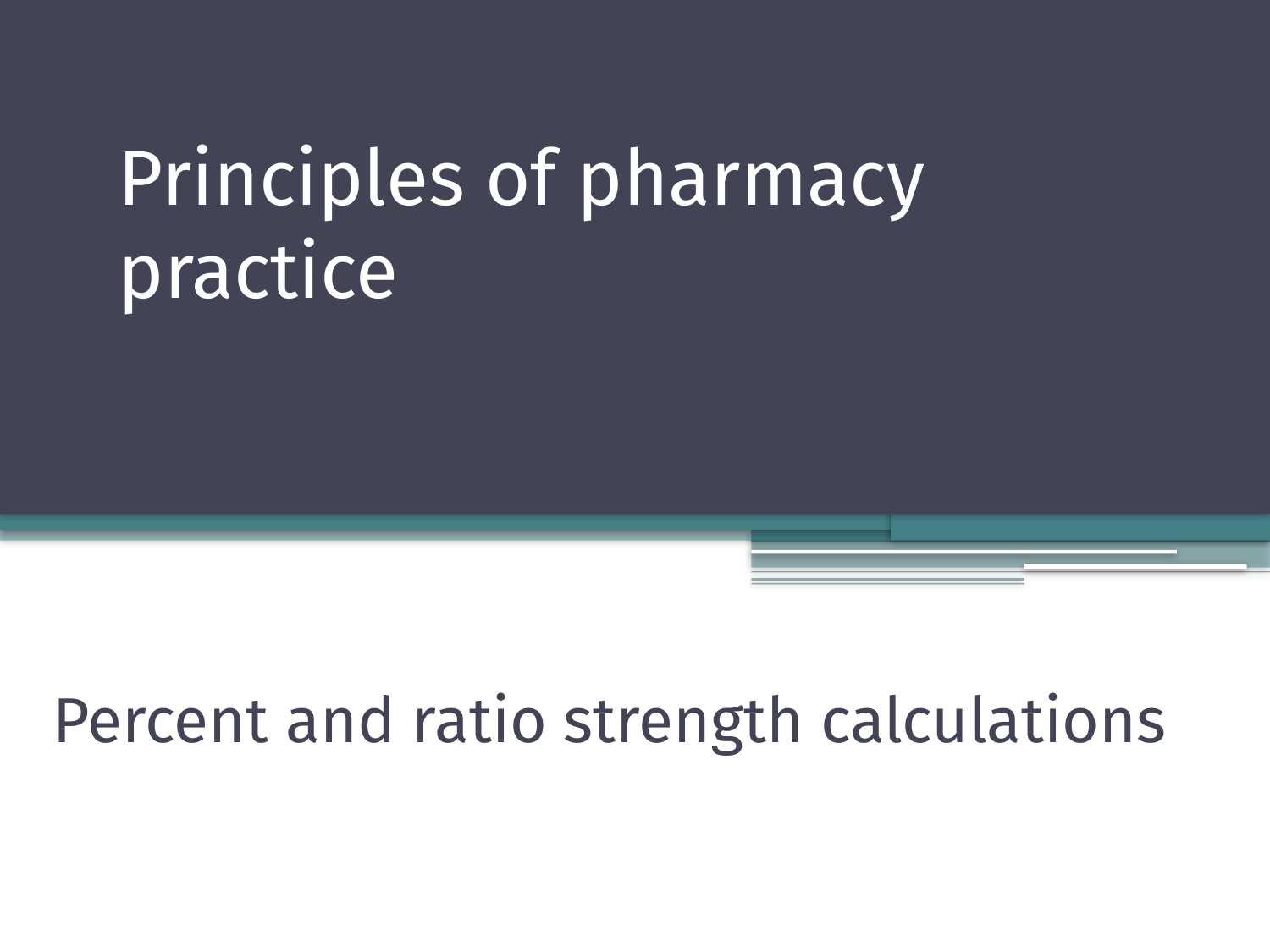

# Principles of pharmacy practice

Percent and ratio strength calculations